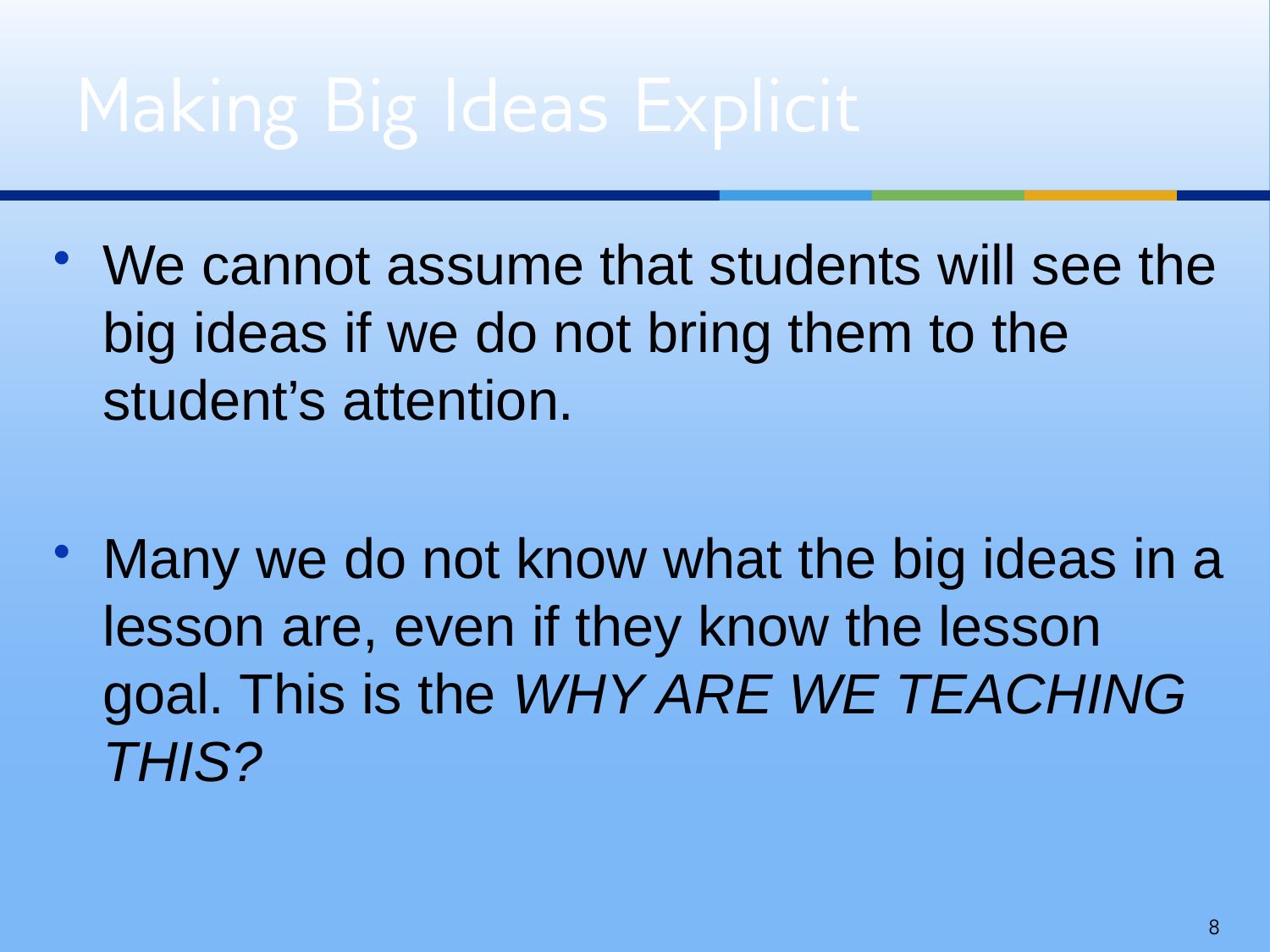

# Making Big Ideas Explicit
We cannot assume that students will see the big ideas if we do not bring them to the student’s attention.

Many we do not know what the big ideas in a lesson are, even if they know the lesson goal. This is the WHY ARE WE TEACHING THIS?
8